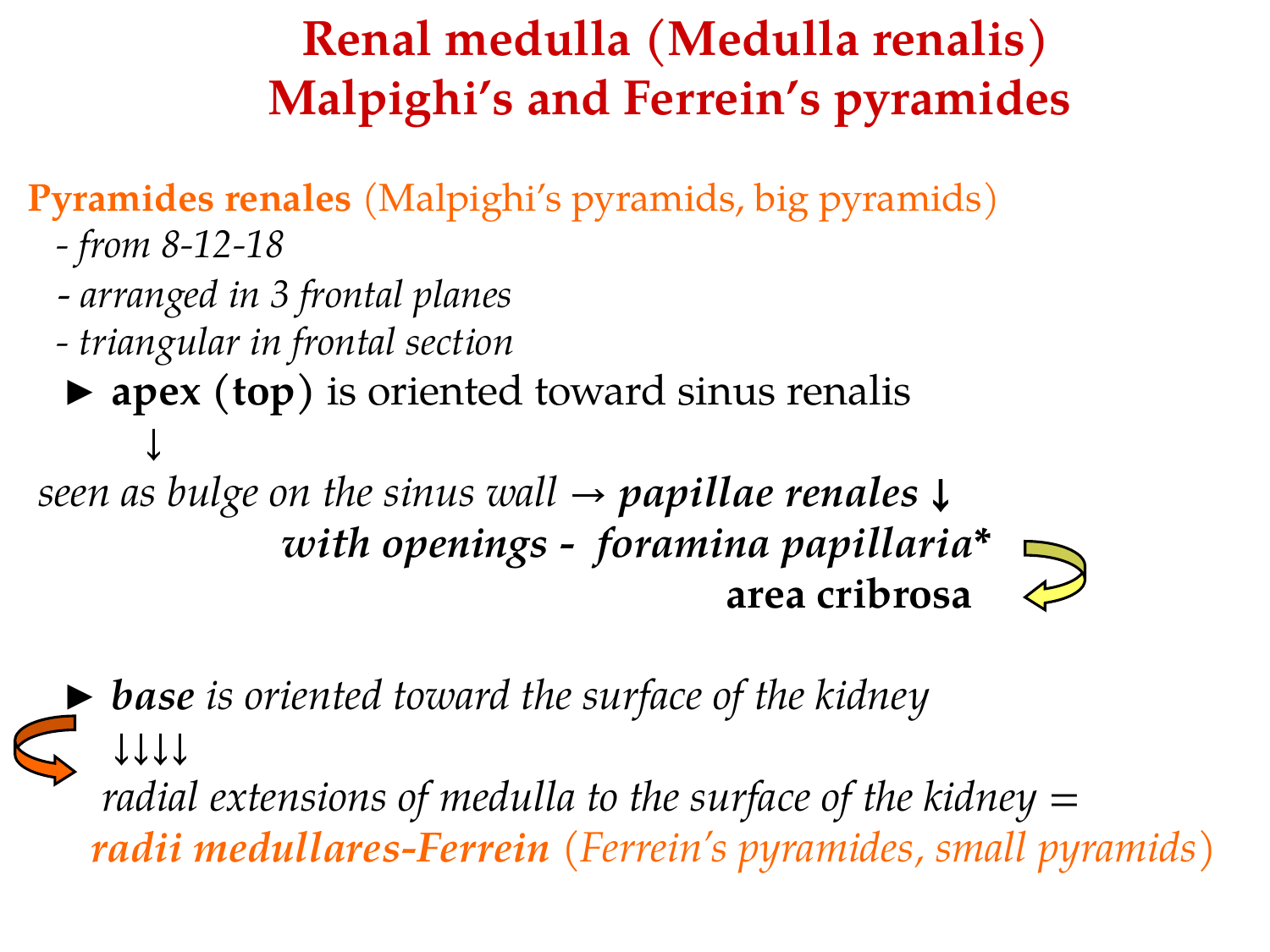

Renal medulla (Medulla renalis)
Malpighi’s and Ferrein’s pyramides
Pyramides renales (Malpighi’s pyramids, big pyramids)
   - from 8-12-18
   - arranged in 3 frontal planes
   - triangular in frontal section
   ► apex (top) is oriented toward sinus renalis
           ↓
 seen as bulge on the sinus wall → papillae renales ↓
                        with openings -  foramina papillaria*
                                                                  area cribrosa

   ► base is oriented toward the surface of the kidney
        ↓↓↓↓
       radial extensions of medulla to the surface of the kidney =
      radii medullares-Ferrein (Ferrein’s pyramides, small pyramids)